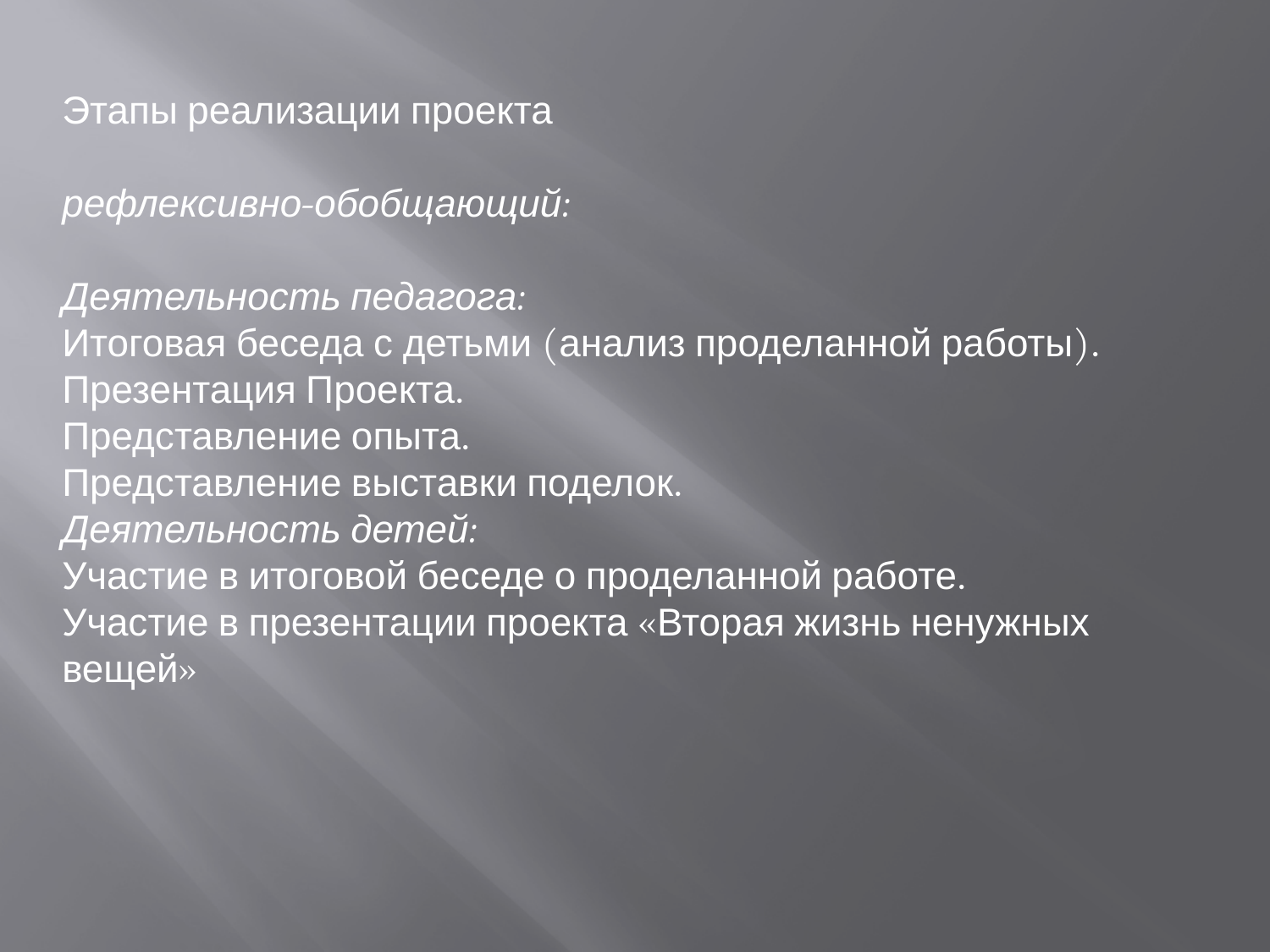

Этапы реализации проекта

рефлексивно-обобщающий:

Деятельность педагога:
Итоговая беседа с детьми (анализ проделанной работы).
Презентация Проекта.
Представление опыта.
Представление выставки поделок.
Деятельность детей:
Участие в итоговой беседе о проделанной работе.
Участие в презентации проекта «Вторая жизнь ненужных вещей»